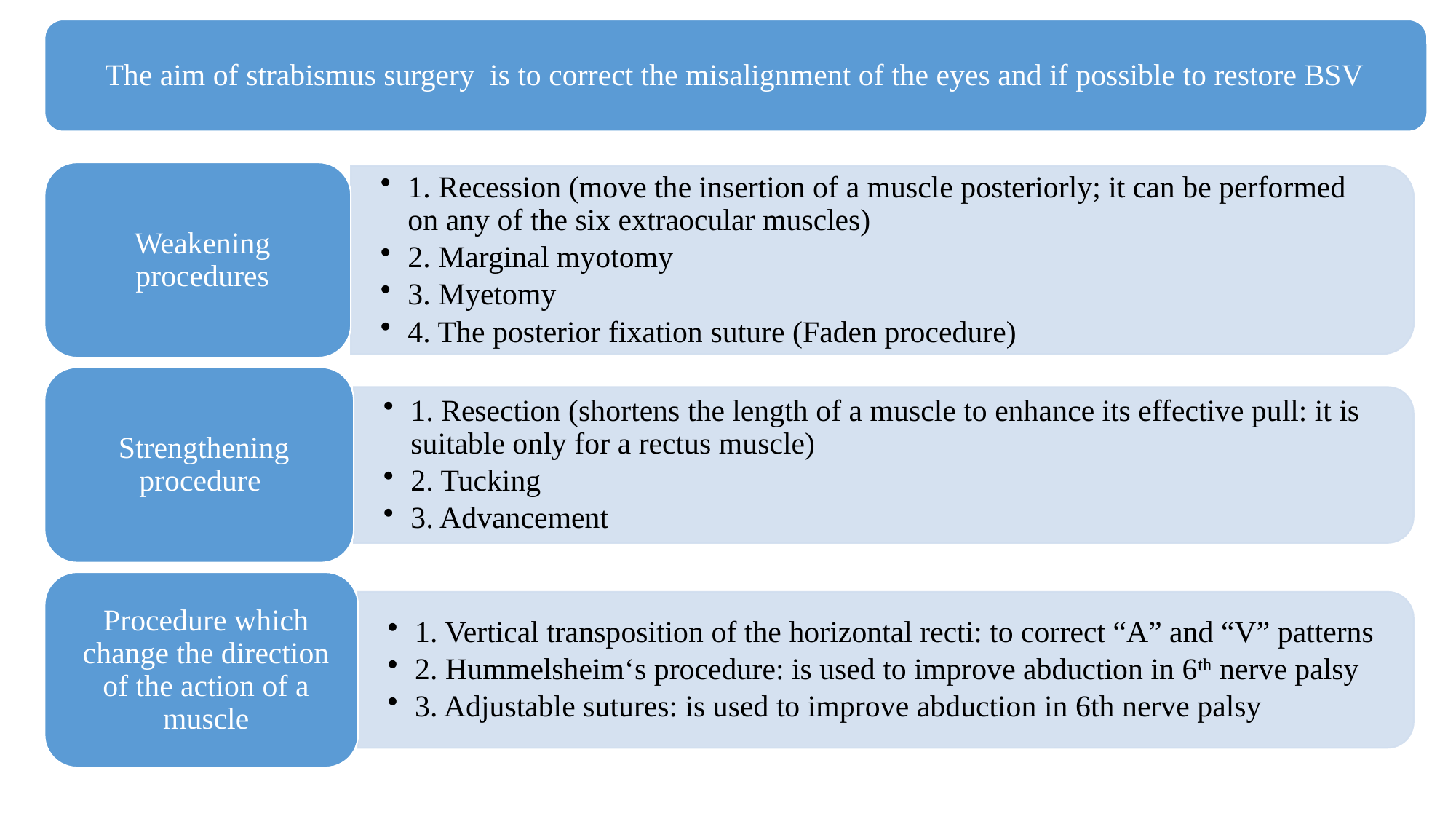

The aim of strabismus surgery  is to correct the misalignment of the eyes and if possible to restore BSV
1. Recession (move the insertion of a muscle posteriorly; it can be performed on any of the six extraocular muscles)
2. Marginal myotomy
3. Myetomy
4. The posterior fixation suture (Faden procedure)
Weakening procedures
1. Resection (shortens the length of a muscle to enhance its effective pull: it is suitable only for a rectus muscle)
2. Tucking
3. Advancement
Strengthening procedure
1. Vertical transposition of the horizontal recti: to correct “A” and “V” patterns
2. Hummelsheim‘s procedure: is used to improve abduction in 6th nerve palsy
3. Adjustable sutures: is used to improve abduction in 6th nerve palsy
Procedure which change the direction of the action of a muscle